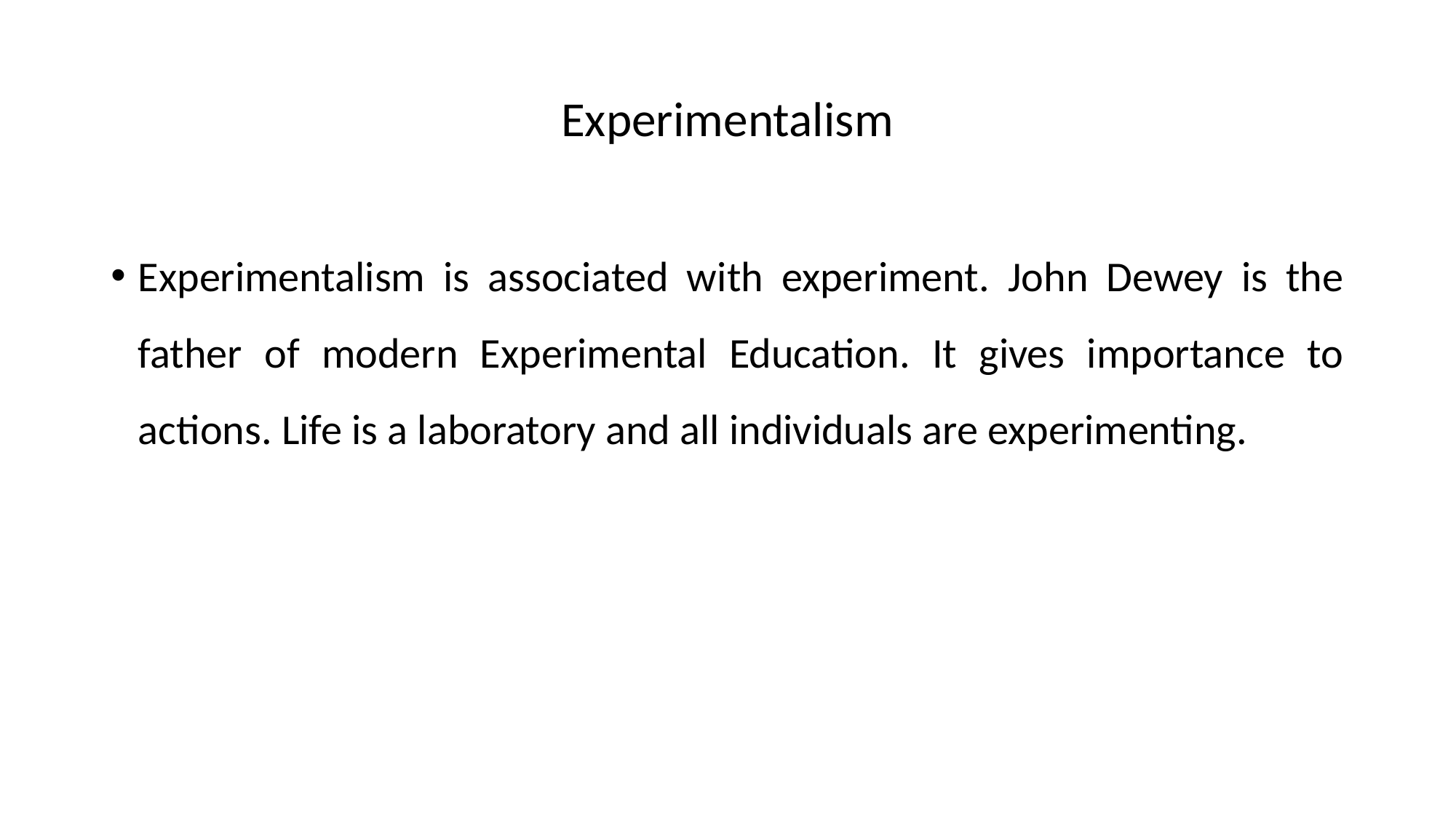

# Experimentalism
Experimentalism is associated with experiment. John Dewey is the father of modern Experimental Education. It gives importance to actions. Life is a laboratory and all individuals are experimenting.